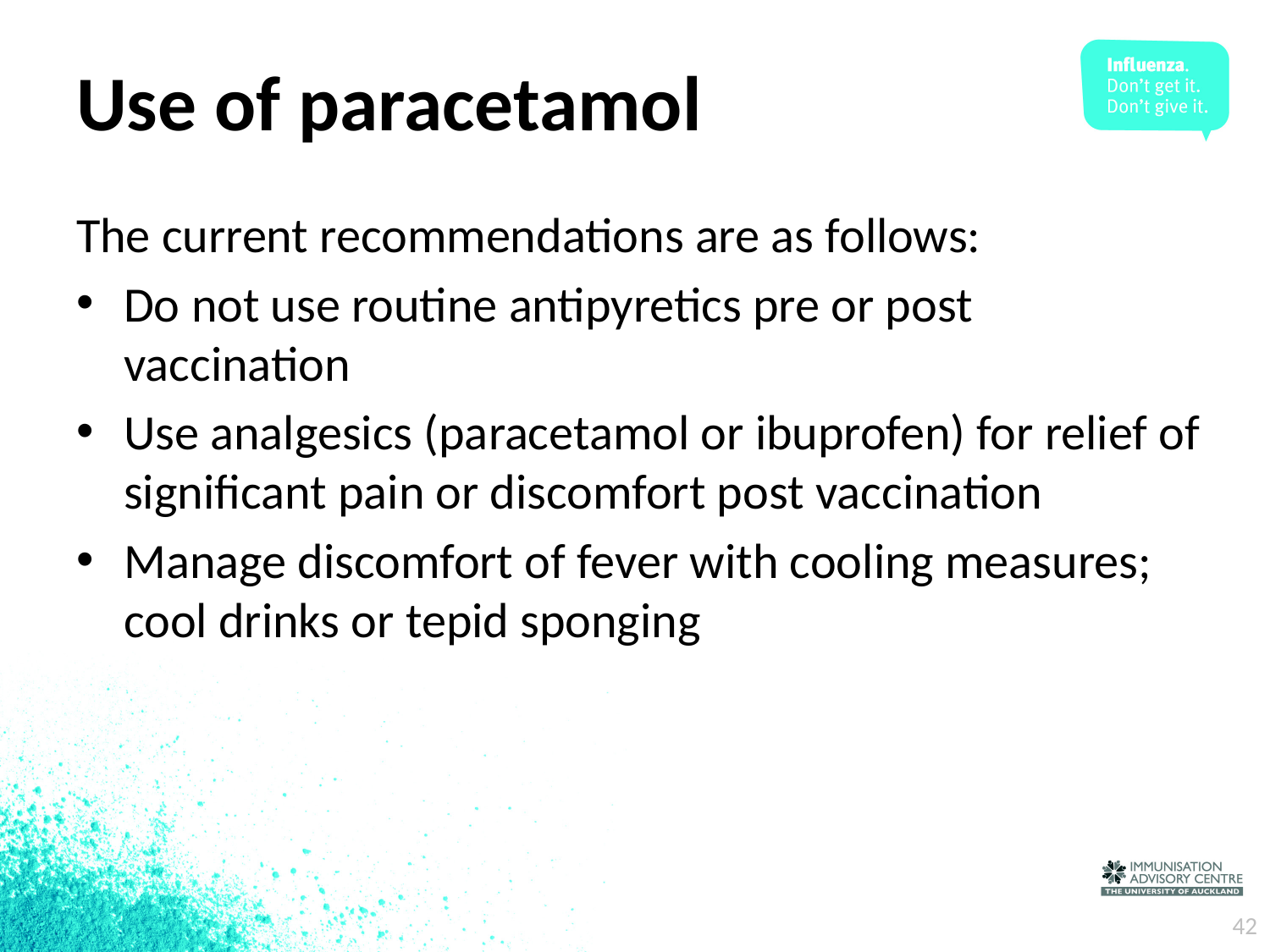

# Use of paracetamol
The current recommendations are as follows:
Do not use routine antipyretics pre or post vaccination
Use analgesics (paracetamol or ibuprofen) for relief of significant pain or discomfort post vaccination
Manage discomfort of fever with cooling measures; cool drinks or tepid sponging

42